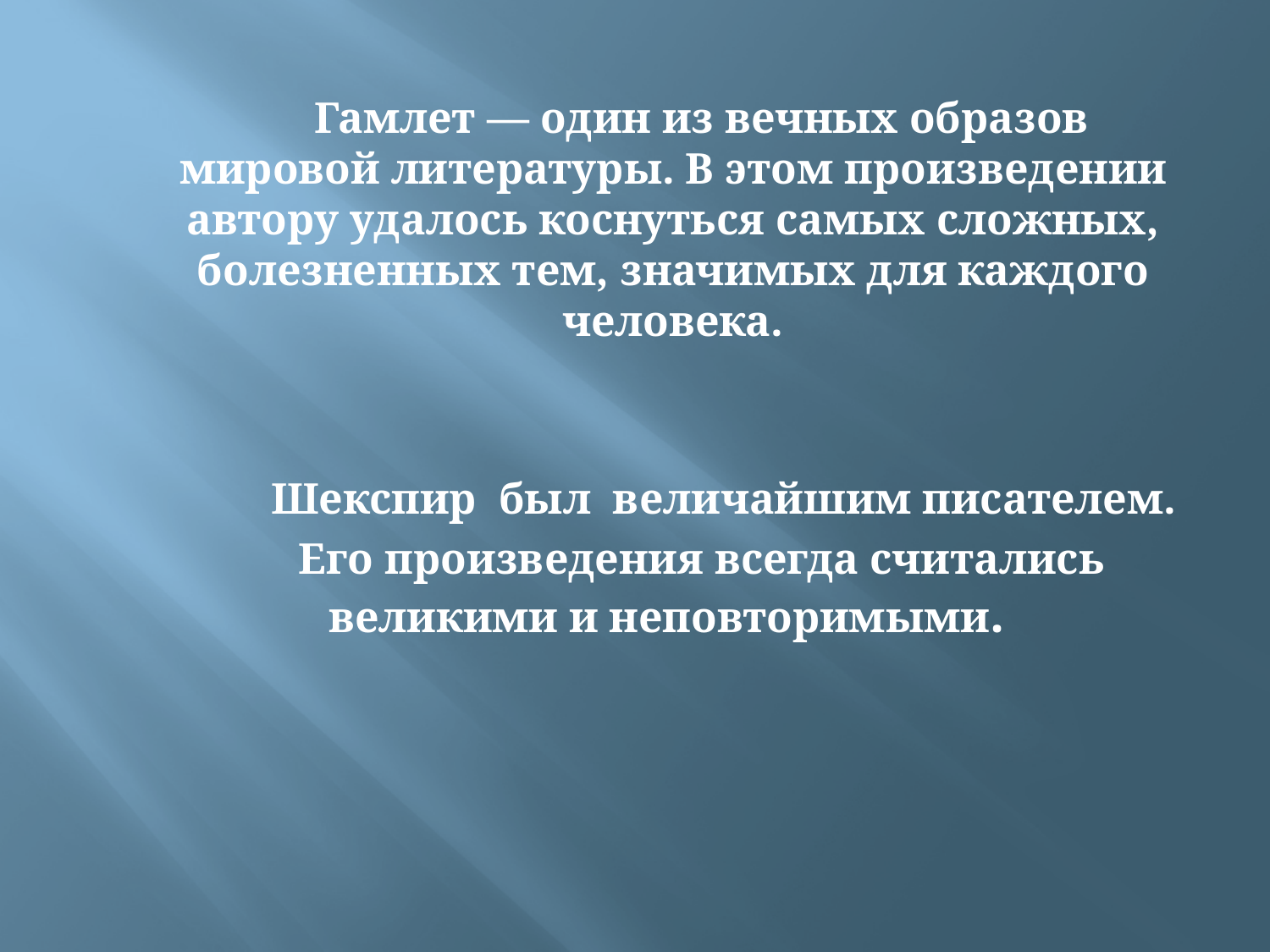

Гамлет — один из вечных образов мировой литературы. В этом произведении автору удалось коснуться самых сложных, болезненных тем, значимых для каждого человека.

     Шекспир  был  величайшим писателем.
Его произведения всегда считались великими и неповторимыми.